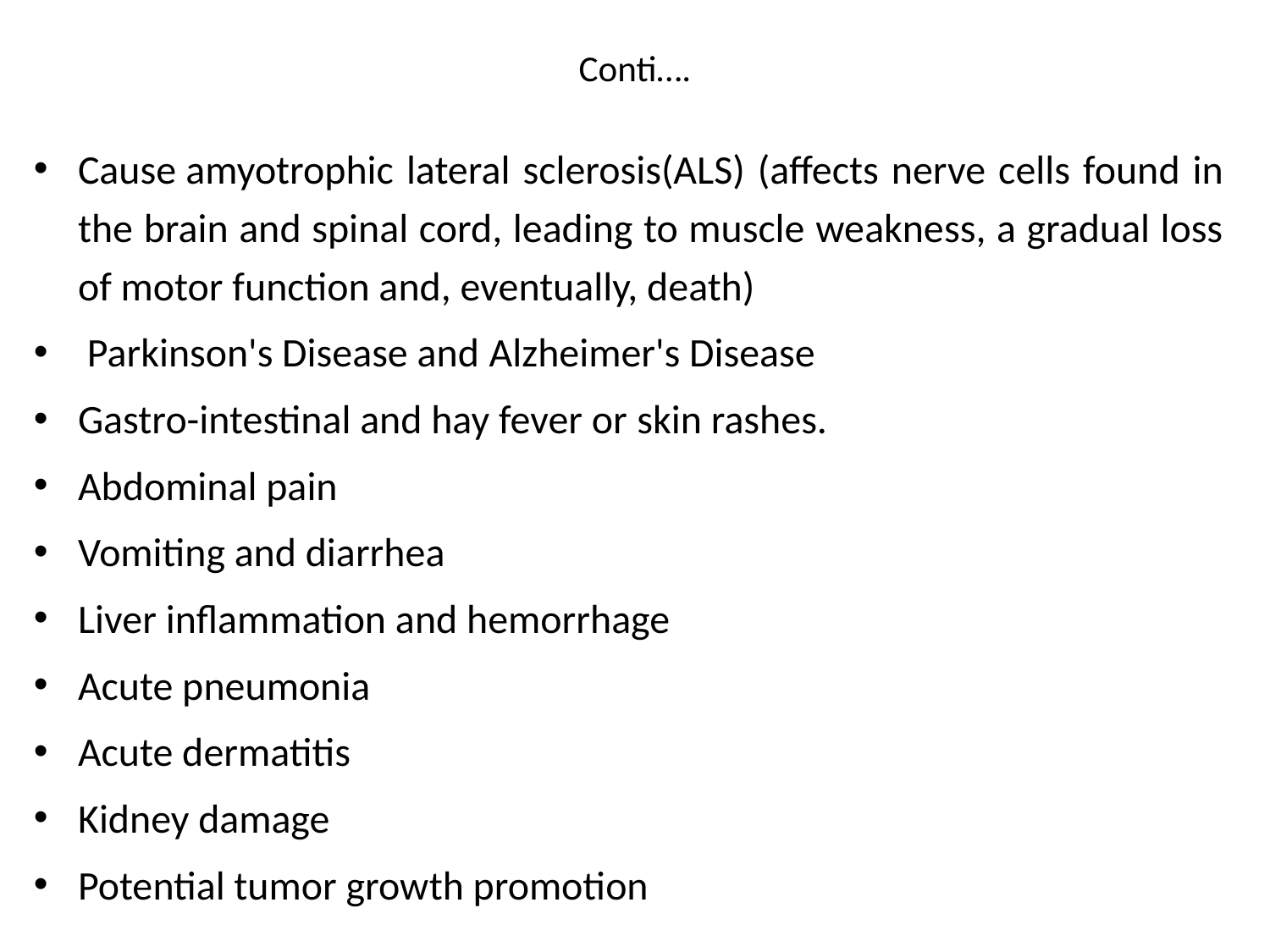

# Conti….
Cause amyotrophic lateral sclerosis(ALS) (affects nerve cells found in the brain and spinal cord, leading to muscle weakness, a gradual loss of motor function and, eventually, death)
 Parkinson's Disease and Alzheimer's Disease
Gastro-intestinal and hay fever or skin rashes.
Abdominal pain
Vomiting and diarrhea
Liver inflammation and hemorrhage
Acute pneumonia
Acute dermatitis
Kidney damage
Potential tumor growth promotion